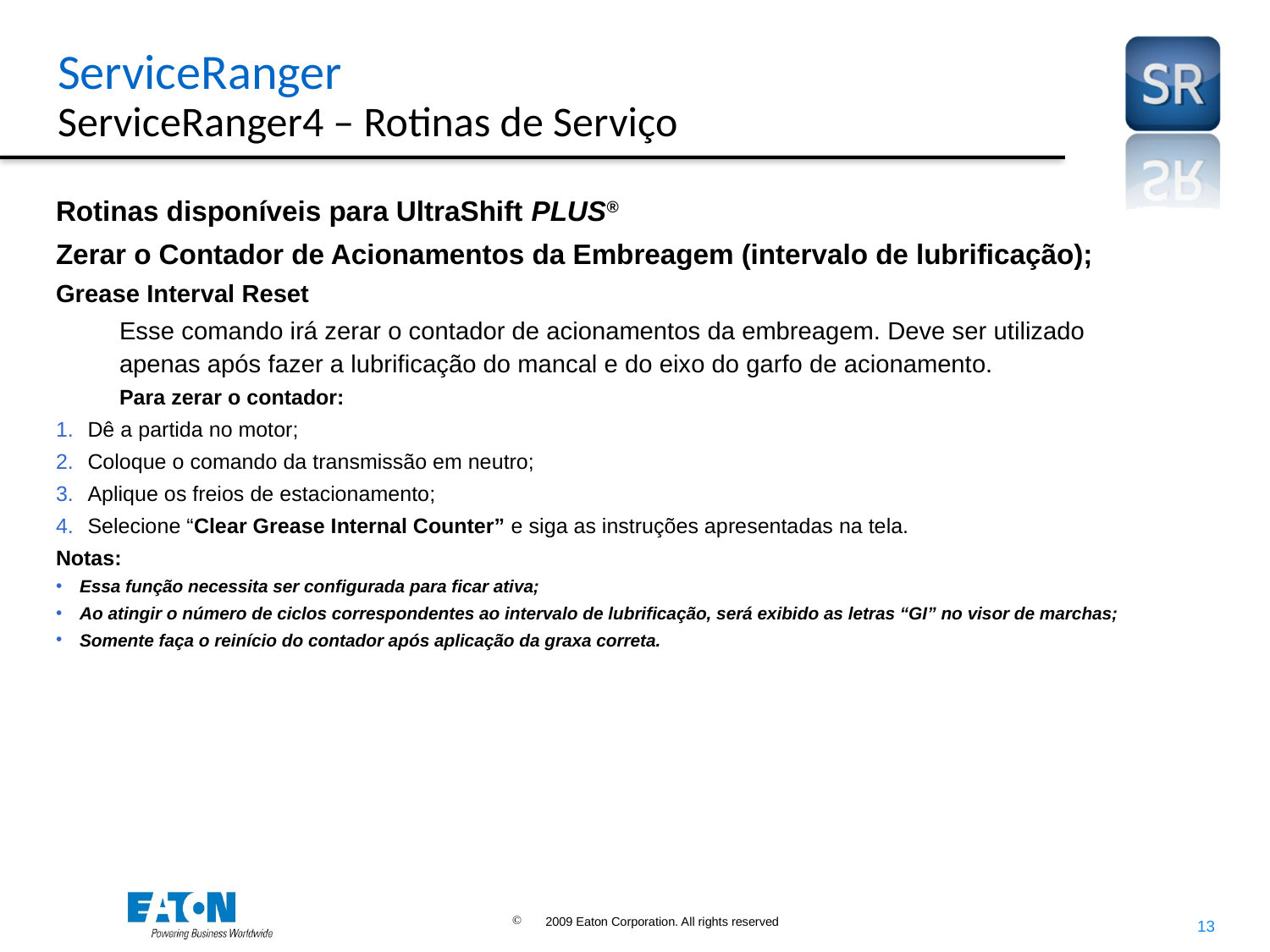

# ServiceRanger ServiceRanger4 – Rotinas de Serviço
Rotinas disponíveis para UltraShift PLUS®
Zerar o Contador de Acionamentos da Embreagem (intervalo de lubrificação);
Grease Interval Reset
Esse comando irá zerar o contador de acionamentos da embreagem. Deve ser utilizado apenas após fazer a lubrificação do mancal e do eixo do garfo de acionamento.
Para zerar o contador:
Dê a partida no motor;
Coloque o comando da transmissão em neutro;
Aplique os freios de estacionamento;
Selecione “Clear Grease Internal Counter” e siga as instruções apresentadas na tela.
Notas:
Essa função necessita ser configurada para ficar ativa;
Ao atingir o número de ciclos correspondentes ao intervalo de lubrificação, será exibido as letras “GI” no visor de marchas;
Somente faça o reinício do contador após aplicação da graxa correta.